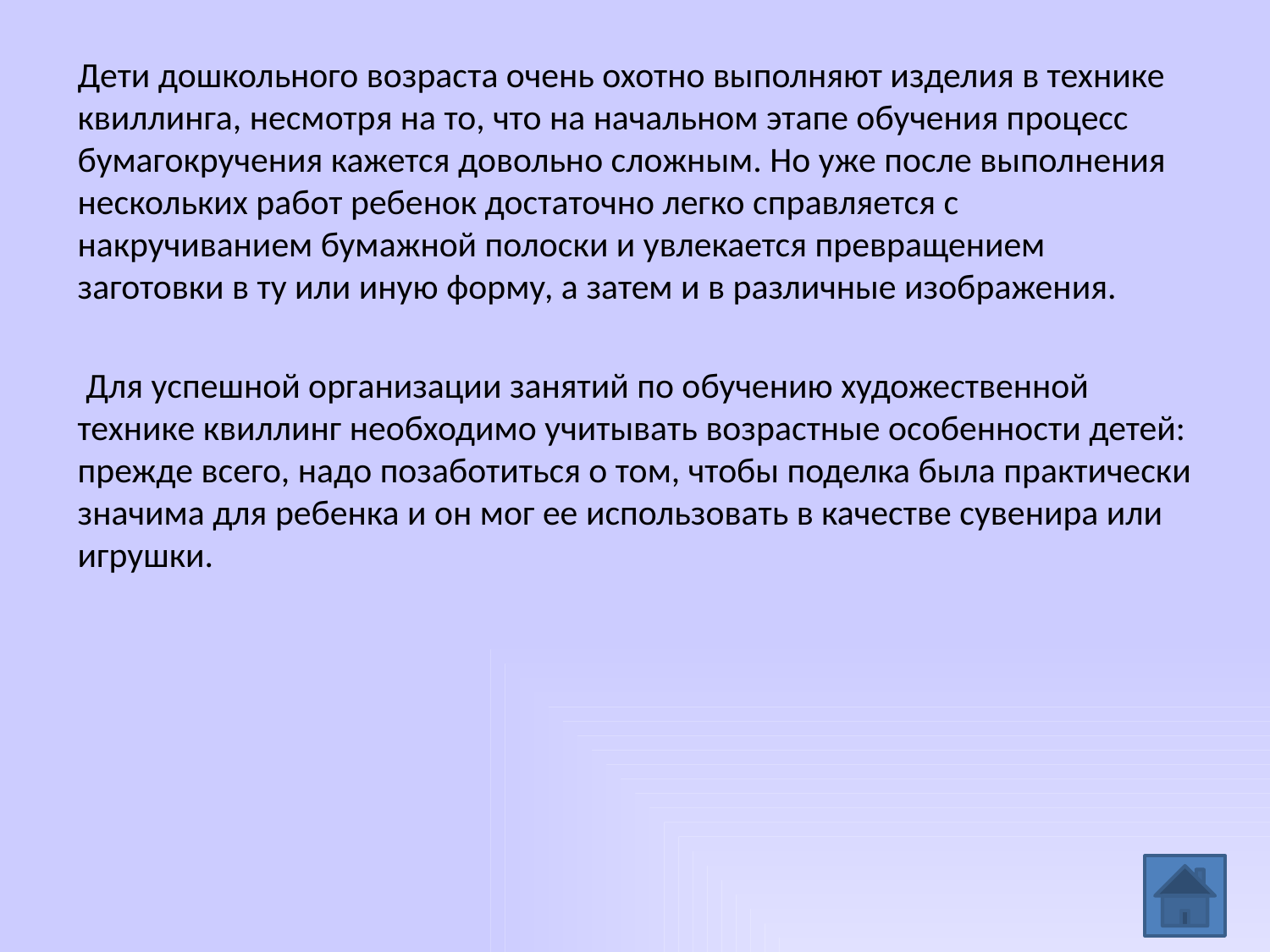

Дети дошкольного возраста очень охотно выполняют изделия в технике квиллинга, несмотря на то, что на начальном этапе обучения процесс бумагокручения кажется довольно сложным. Но уже после выполнения нескольких работ ребенок достаточно легко справляется с накручиванием бумажной полоски и увлекается превращением заготовки в ту или иную форму, а затем и в различные изображения.

 Для успешной организации занятий по обучению художественной технике квиллинг необходимо учитывать возрастные особенности детей: прежде всего, надо позаботиться о том, чтобы поделка была практически значима для ребенка и он мог ее использовать в качестве сувенира или игрушки.